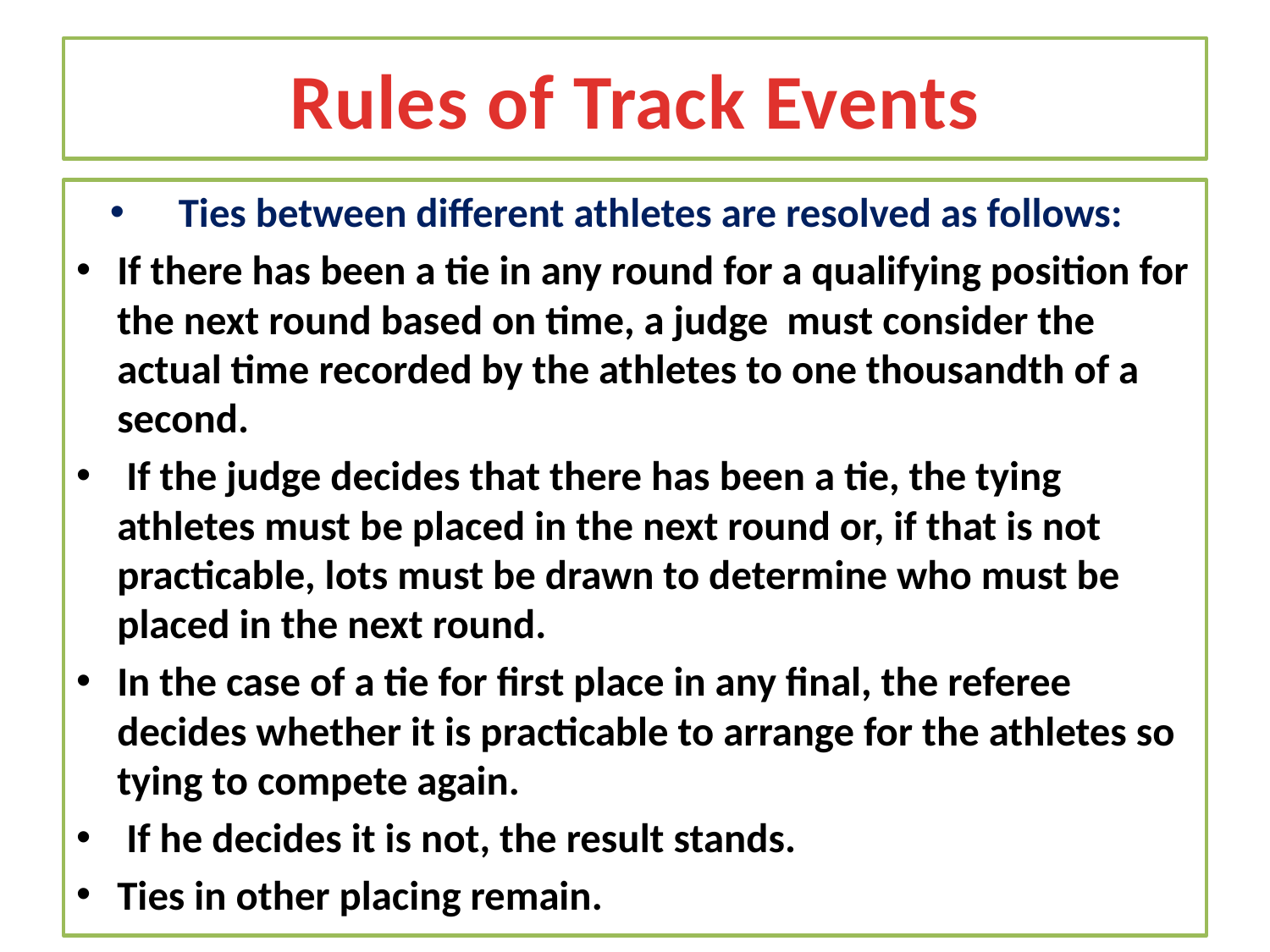

# Rules of Track Events
Ties between different athletes are resolved as follows:
If there has been a tie in any round for a qualifying position for the next round based on time, a judge  must consider the actual time recorded by the athletes to one thousandth of a second.
 If the judge decides that there has been a tie, the tying athletes must be placed in the next round or, if that is not practicable, lots must be drawn to determine who must be placed in the next round.
In the case of a tie for first place in any final, the referee decides whether it is practicable to arrange for the athletes so tying to compete again.
 If he decides it is not, the result stands.
Ties in other placing remain.